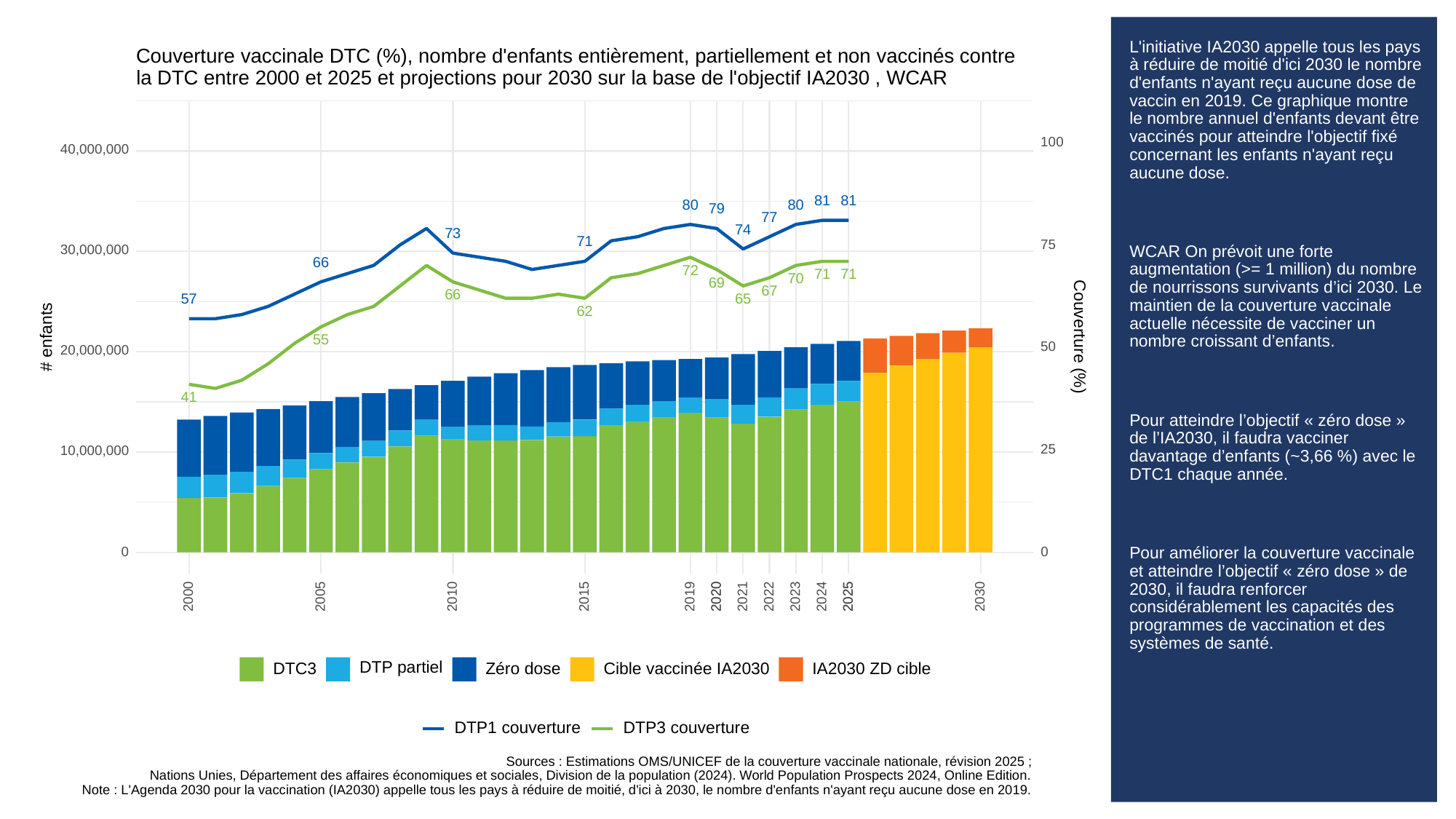

# L'initiative IA2030 appelle tous les pays à réduire de moitié d'ici 2030 le nombre d'enfants n'ayant reçu aucune dose de vaccin en 2019. Ce graphique montre le nombre annuel d'enfants devant être vaccinés pour atteindre l'objectif fixé concernant les enfants n'ayant reçu aucune dose.

WCAR On prévoit une forte augmentation (>= 1 million) du nombre de nourrissons survivants d’ici 2030. Le maintien de la couverture vaccinale actuelle nécessite de vacciner un nombre croissant d’enfants.

Pour atteindre l’objectif « zéro dose » de l’IA2030, il faudra vacciner davantage d’enfants (~3,66 %) avec le DTC1 chaque année.

Pour améliorer la couverture vaccinale et atteindre l’objectif « zéro dose » de 2030, il faudra renforcer considérablement les capacités des programmes de vaccination et des systèmes de santé.

Couverture vaccinale DTC (%), nombre d'enfants entièrement, partiellement et non vaccinés contre
la DTC entre 2000 et 2025 et projections pour 2030 sur la base de l'objectif IA2030 , WCAR

100
40,000,000

81
81
80
80

79
77

74
73
71
75
30,000,000

66
72
71
71
70
69
67
66
65
57

62

Couverture (%)

# enfants

55

50

20,000,000

41

25
10,000,000

0
0

2023
2030
2000
2005
2010
2015
2019
2020
2020
2021
2022
2024
2025
2025

DTP partiel
DTC3
Cible vaccinée IA2030
Zéro dose
IA2030 ZD cible
DTP3 couverture
DTP1 couverture

Sources : Estimations OMS/UNICEF de la couverture vaccinale nationale, révision 2025 ;
Nations Unies, Département des affaires économiques et sociales, Division de la population (2024). World Population Prospects 2024, Online Edition.
Note : L'Agenda 2030 pour la vaccination (IA2030) appelle tous les pays à réduire de moitié, d'ici à 2030, le nombre d'enfants n'ayant reçu aucune dose en 2019.